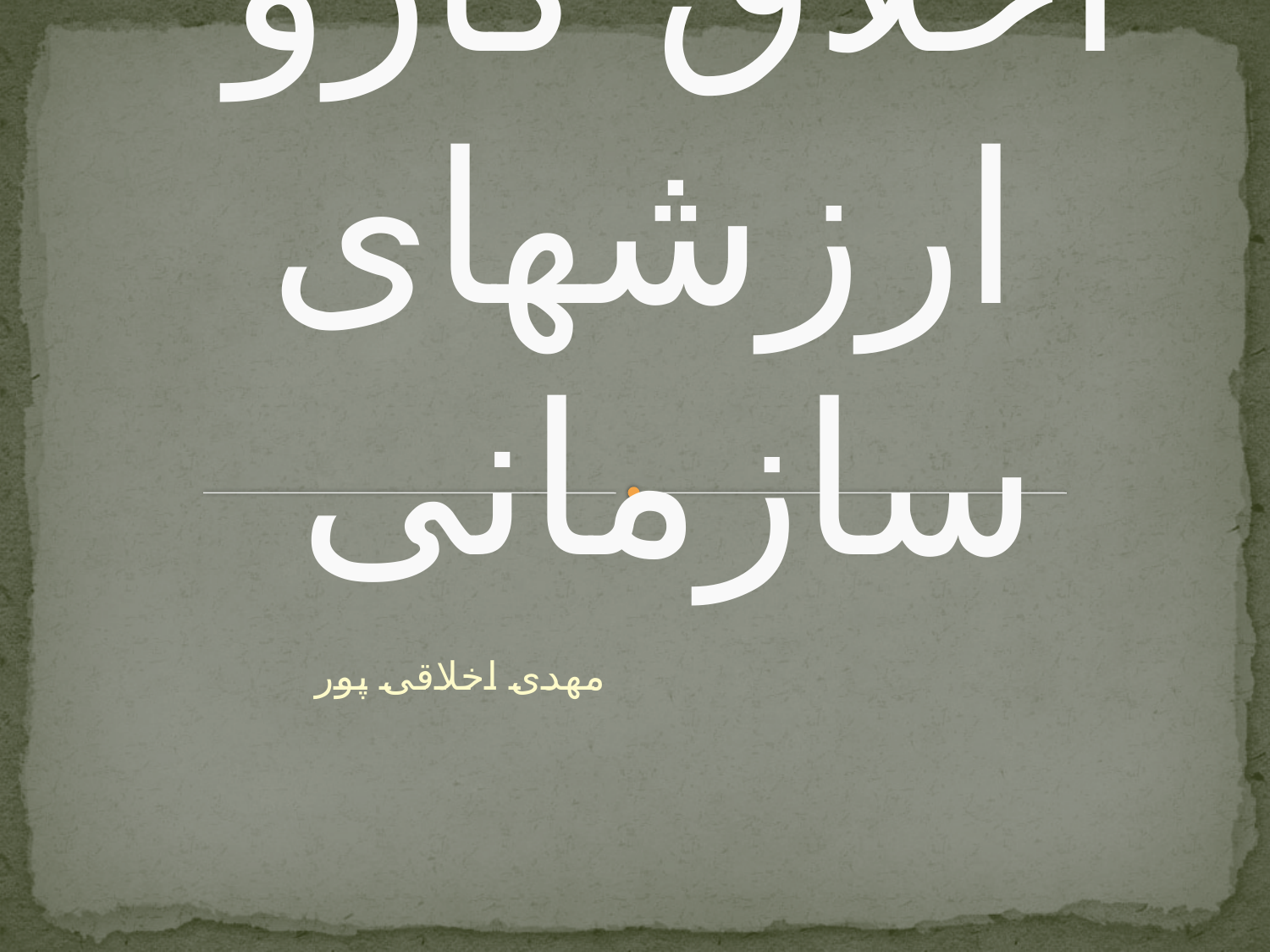

# اخلاق کارو  ارزشهای سازمانی
مهدی اخلاقی پور